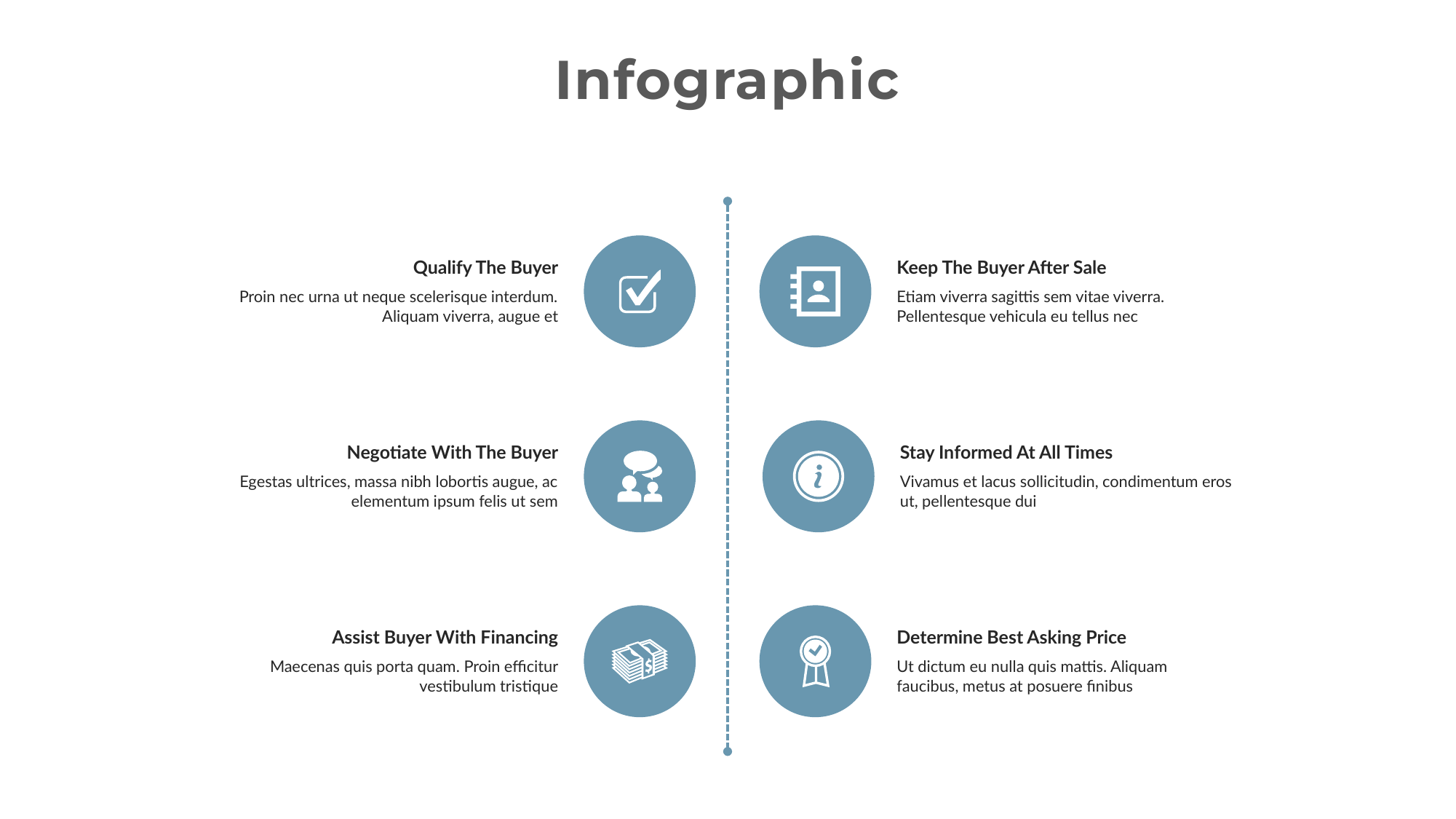

Infographic

Qualify The Buyer
Proin nec urna ut neque scelerisque interdum. Aliquam viverra, augue et

Keep The Buyer After Sale
Etiam viverra sagittis sem vitae viverra. Pellentesque vehicula eu tellus nec

Negotiate With The Buyer
Egestas ultrices, massa nibh lobortis augue, ac elementum ipsum felis ut sem

Stay Informed At All Times
Vivamus et lacus sollicitudin, condimentum eros ut, pellentesque dui

Assist Buyer With Financing
Maecenas quis porta quam. Proin efficitur vestibulum tristique

Determine Best Asking Price
Ut dictum eu nulla quis mattis. Aliquam faucibus, metus at posuere finibus